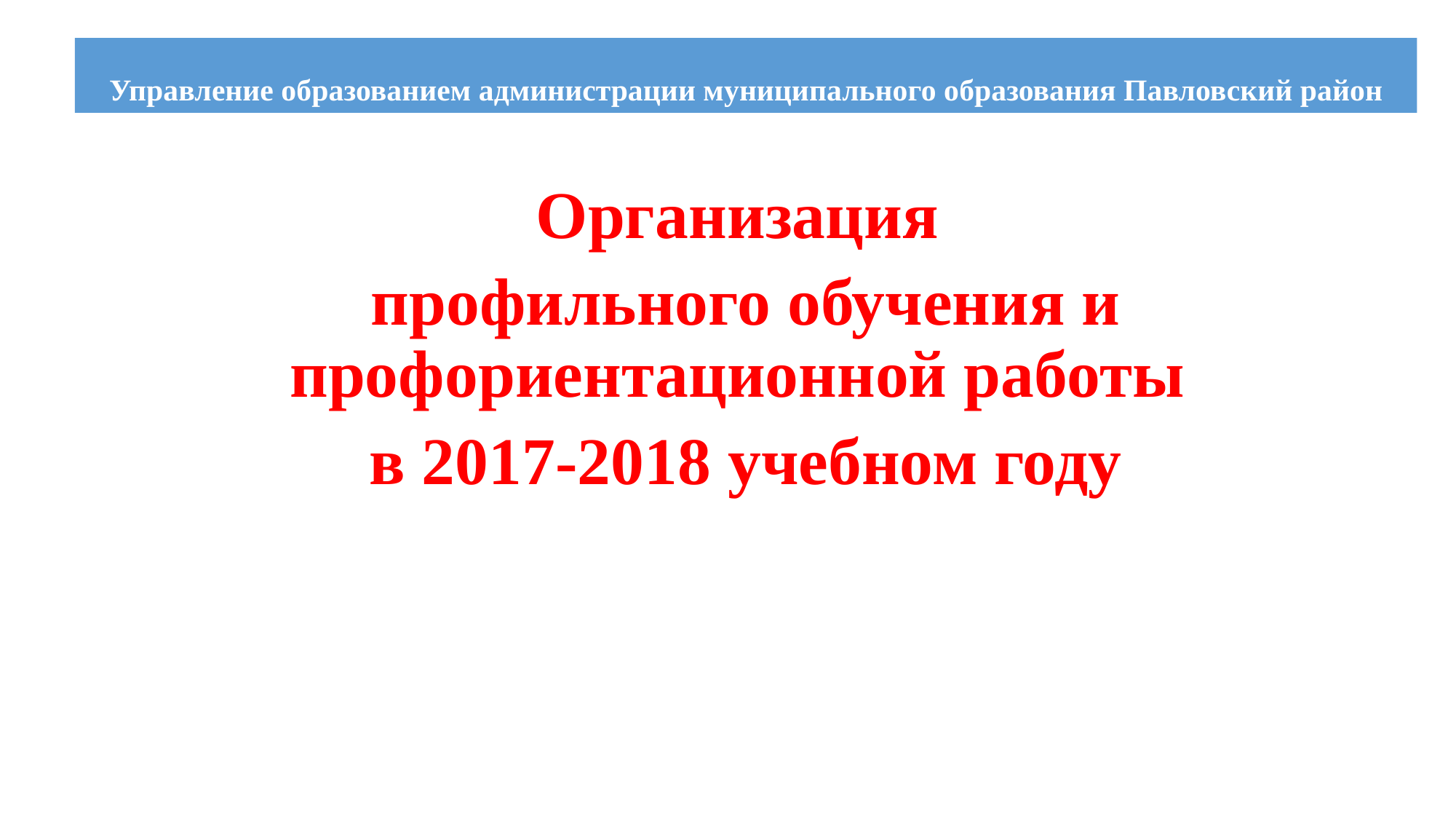

# Управление образованием администрации муниципального образования Павловский район
Организация
профильного обучения и профориентационной работы
в 2017-2018 учебном году